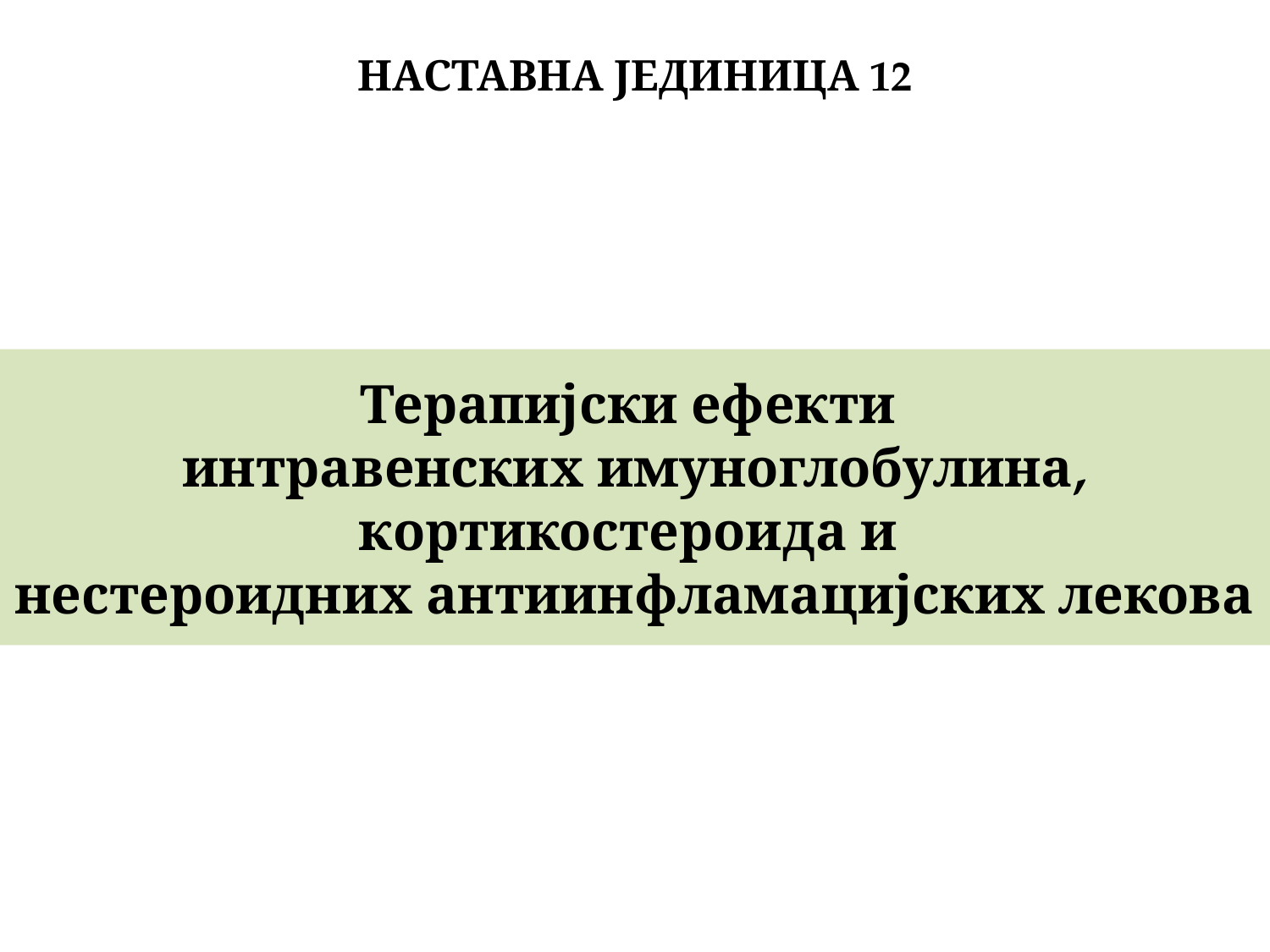

# НАСТАВНА ЈЕДИНИЦА 12
Терапијски ефекти
интравенских имуноглобулина, кортикостероида и
нестероидних антиинфламацијских лекова